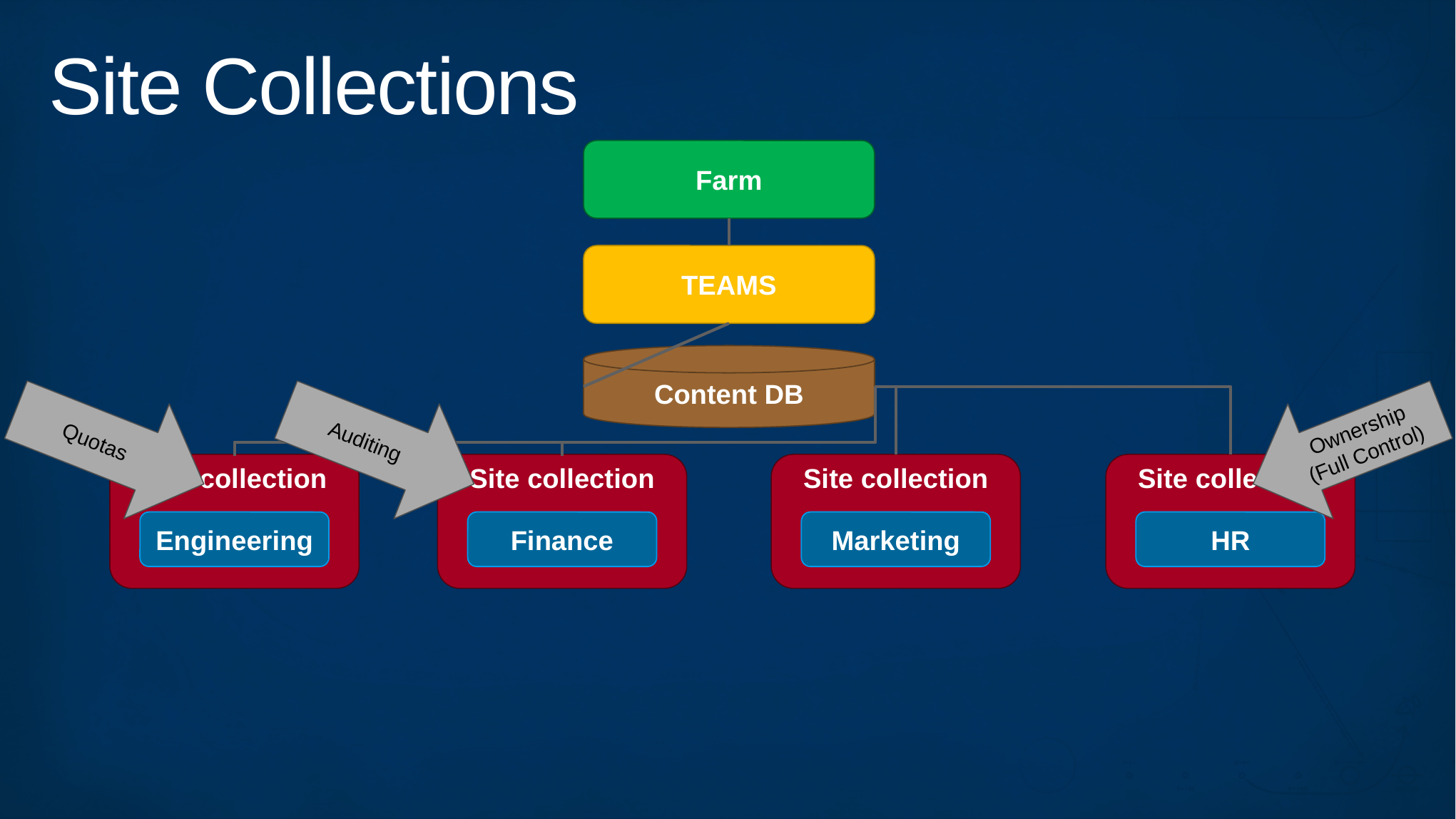

# Site Collections
Farm
TEAMS
Content DB
Ownership
(Full Control)
Auditing
Quotas

Site collection
Engineering

Site collection
Finance

Site collection
Marketing

Site collection
HR